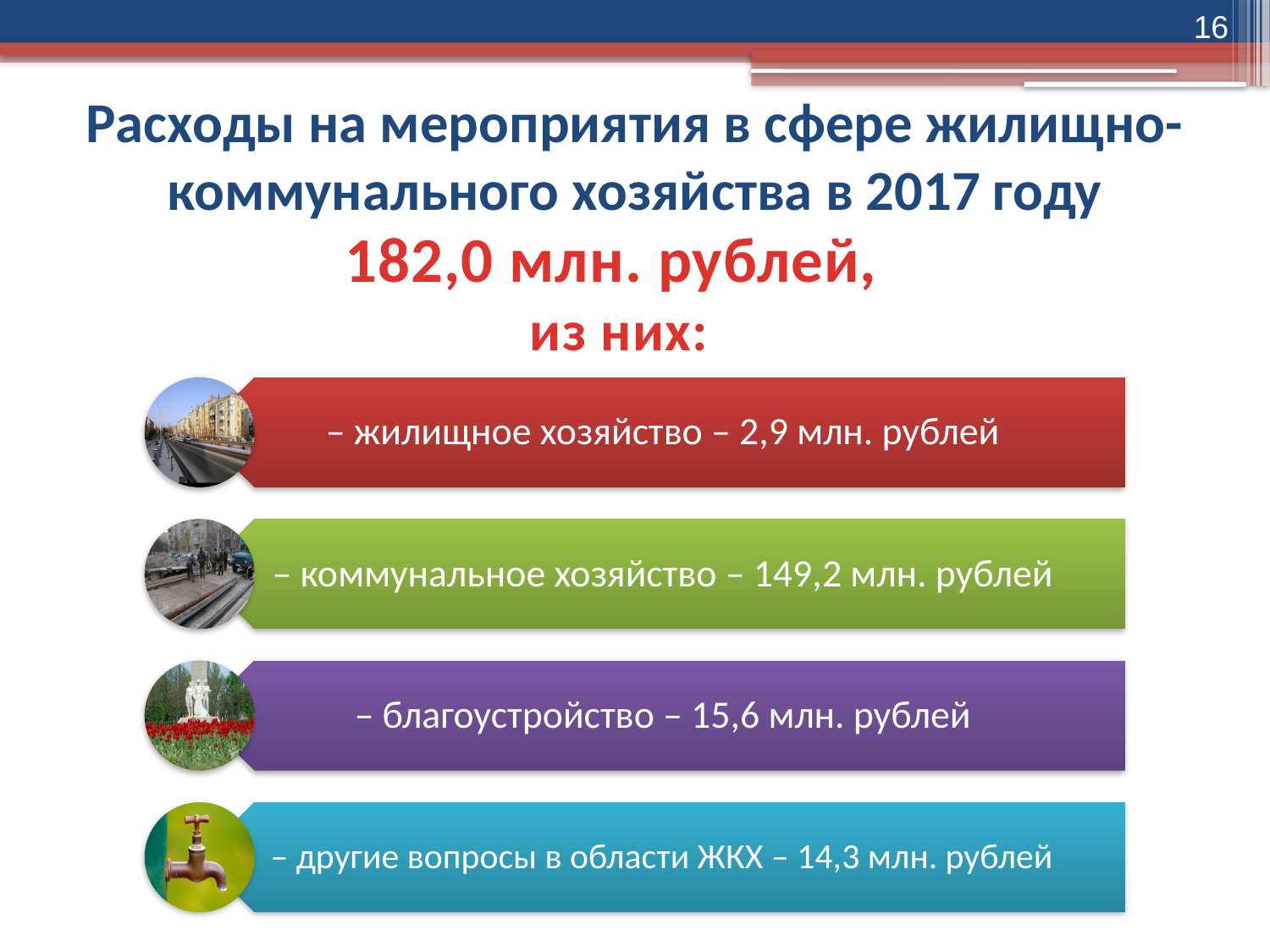

16
# Расходы на мероприятия в сфере жилищно-коммунального хозяйства в 2017 году
182,0 млн. рублей,
из них:
– жилищное хозяйство – 2,9 млн. рублей
– коммунальное хозяйство – 149,2 млн. рублей
– благоустройство – 15,6 млн. рублей
– другие вопросы в области ЖКХ – 14,3 млн. рублей